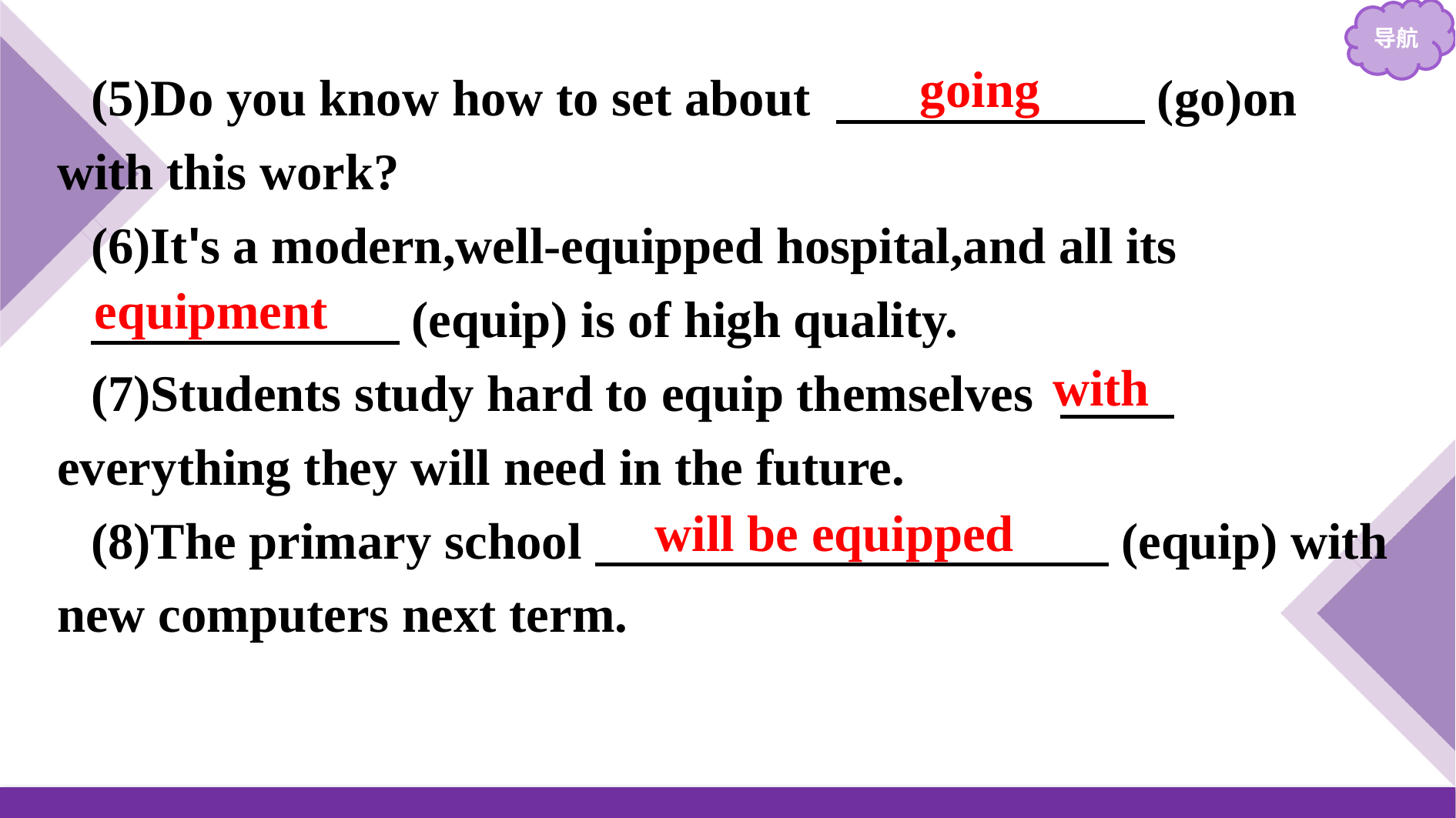

(5)Do you know how to set about 　　　　　　(go)on with this work?
(6)It's a modern,well-equipped hospital,and all its
　　　　　　(equip) is of high quality.
(7)Students study hard to equip themselves 　 　everything they will need in the future.
(8)The primary school　　　　　　　　　　(equip) with new computers next term.
going
equipment
with
will be equipped